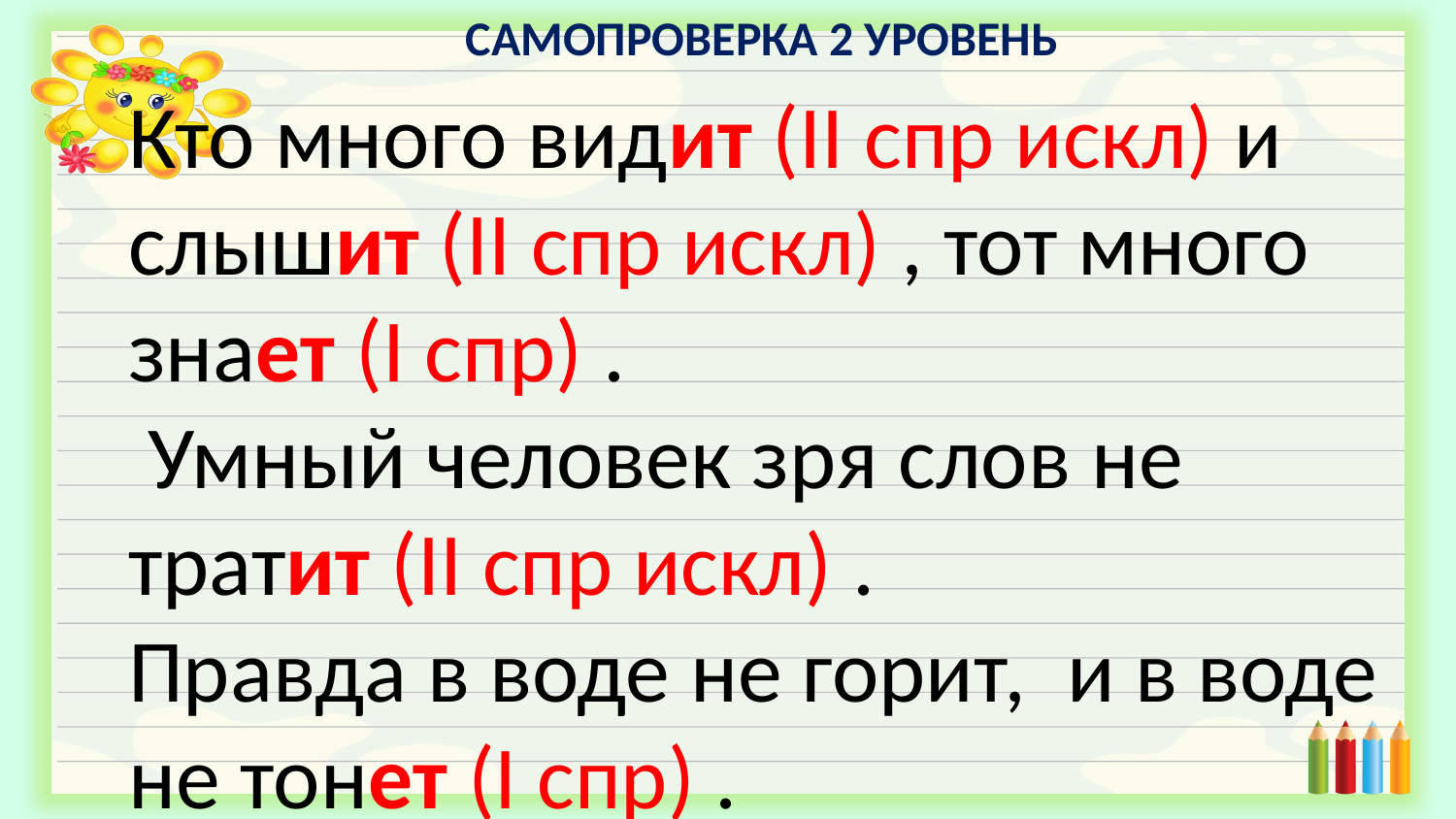

САМОПРОВЕРКА 2 УРОВЕНЬ
Кто много видит (II спр искл) и слышит (II спр искл) , тот много знает (I спр) .
 Умный человек зря слов не тратит (II спр искл) .
Правда в воде не горит,  и в воде не тонет (I спр) .